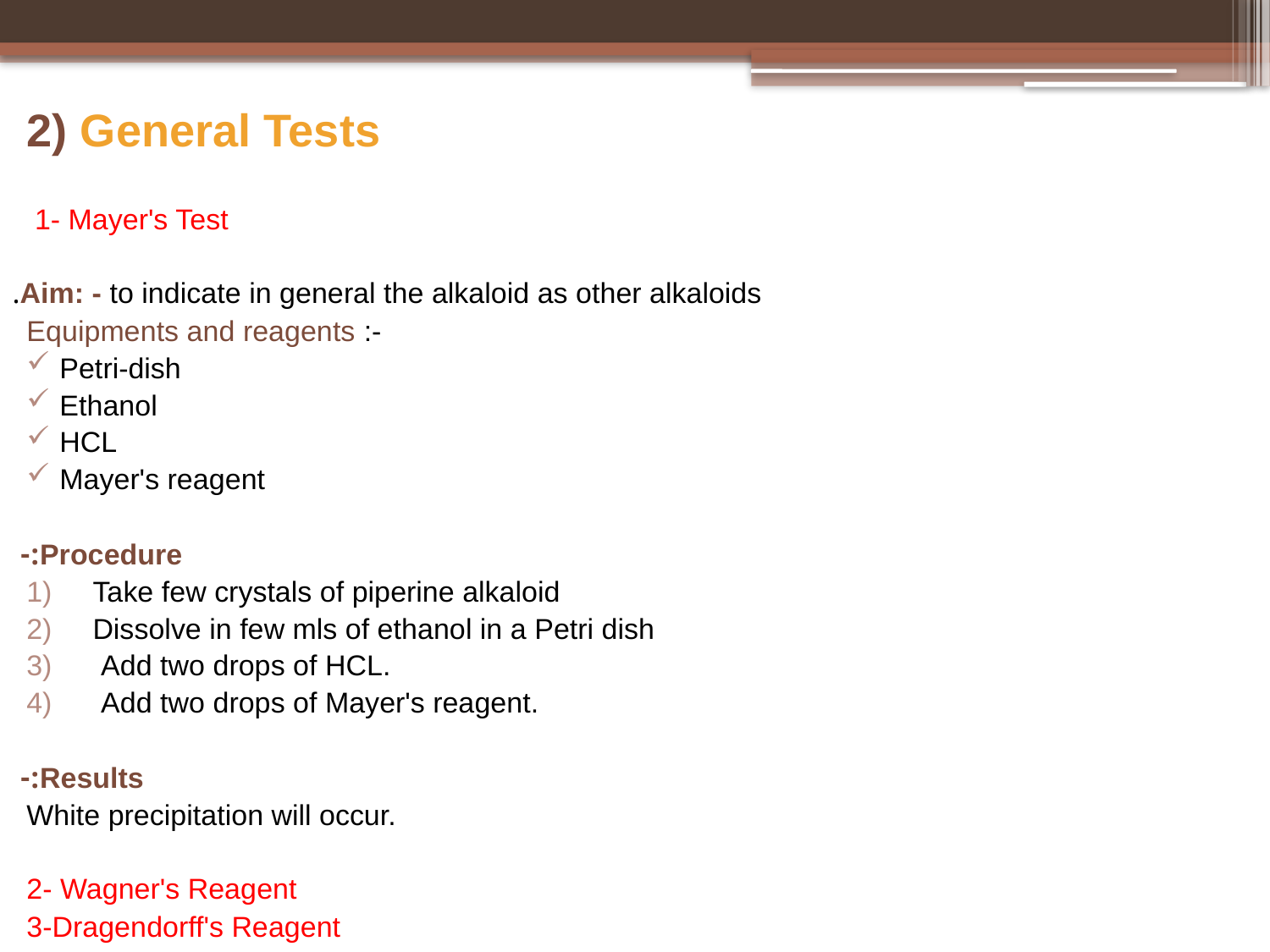

2) General Tests

 1- Mayer's Test

Aim: - to indicate in general the alkaloid as other alkaloids.
Equipments and reagents :-
Petri-dish
Ethanol
HCL
Mayer's reagent

Procedure:-
Take few crystals of piperine alkaloid
Dissolve in few mls of ethanol in a Petri dish
 Add two drops of HCL.
 Add two drops of Mayer's reagent.

Results:-
White precipitation will occur.

2- Wagner's Reagent
3-Dragendorff's Reagent